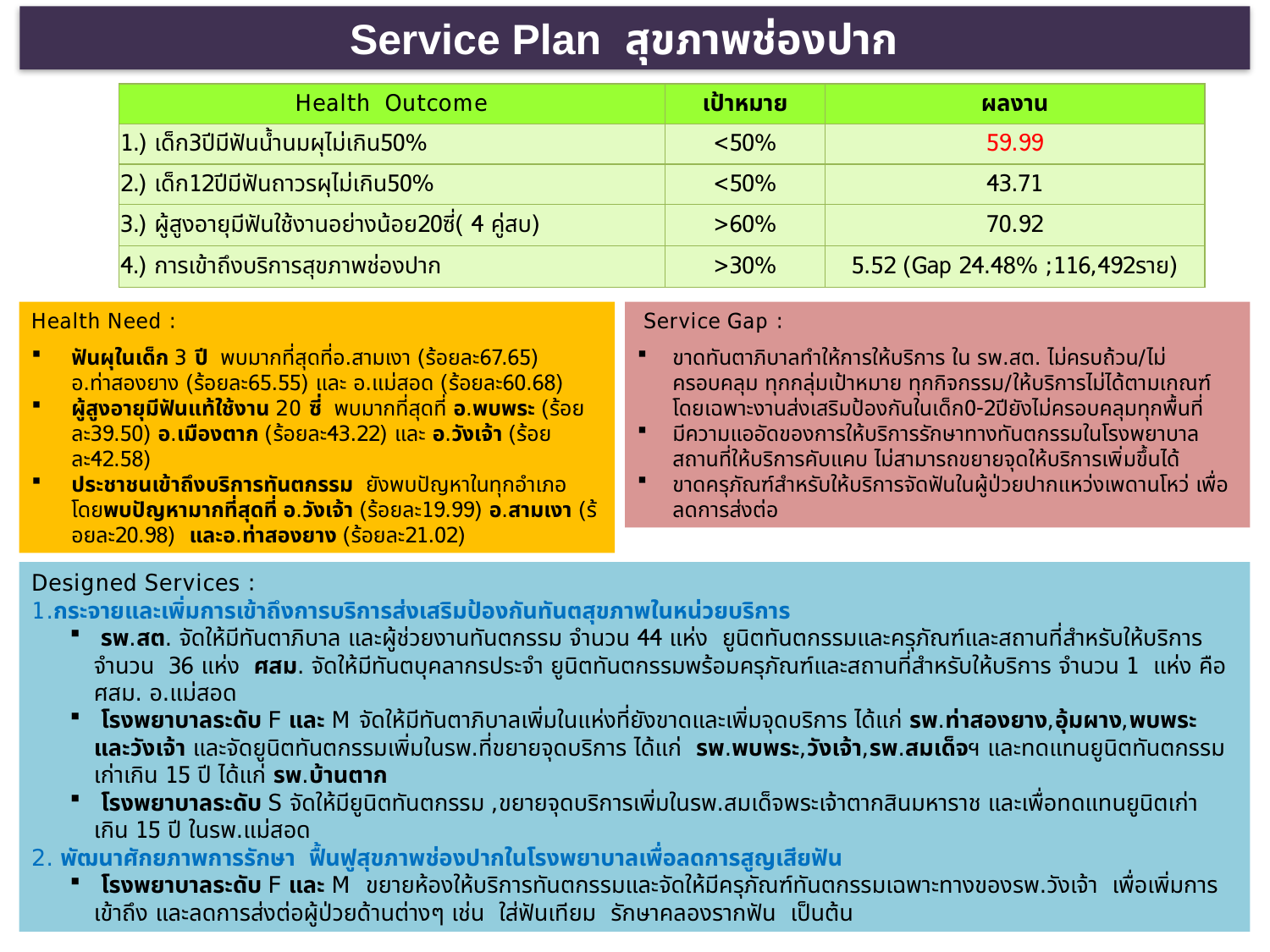

Service Plan  สุขภาพช่องปาก
| Health Outcome | เป้าหมาย | ผลงาน |
| --- | --- | --- |
| 1.) เด็ก3ปีมีฟันน้ำนมผุไม่เกิน50% | <50% | 59.99 |
| 2.) เด็ก12ปีมีฟันถาวรผุไม่เกิน50% | <50% | 43.71 |
| 3.) ผู้สูงอายุมีฟันใช้งานอย่างน้อย20ซี่( 4 คู่สบ) | >60% | 70.92 |
| 4.) การเข้าถึงบริการสุขภาพช่องปาก | >30% | 5.52 (Gap 24.48% ;116,492ราย) |
Health Need :
ฟันผุในเด็ก 3 ปี  พบมากที่สุดที่อ.สามเงา (ร้อยละ67.65) อ.ท่าสองยาง (ร้อยละ65.55) และ อ.แม่สอด (ร้อยละ60.68)
ผู้สูงอายุมีฟันแท้ใช้งาน 20 ซี่  พบมากที่สุดที่ อ.พบพระ (ร้อยละ39.50) อ.เมืองตาก (ร้อยละ43.22) และ อ.วังเจ้า (ร้อยละ42.58)
ประชาชนเข้าถึงบริการทันตกรรม  ยังพบปัญหาในทุกอำเภอ โดยพบปัญหามากที่สุดที่ อ.วังเจ้า (ร้อยละ19.99) อ.สามเงา (ร้อยละ20.98)  และอ.ท่าสองยาง (ร้อยละ21.02)
 Service Gap :
ขาดทันตาภิบาลทำให้การให้บริการ ใน รพ.สต. ไม่ครบถ้วน/ไม่ครอบคลุม ทุกกลุ่มเป้าหมาย ทุกกิจกรรม/ให้บริการไม่ได้ตามเกณฑ์ โดยเฉพาะงานส่งเสริมป้องกันในเด็ก0-2ปียังไม่ครอบคลุมทุกพื้นที่
มีความแออัดของการให้บริการรักษาทางทันตกรรมในโรงพยาบาล สถานที่ให้บริการคับแคบ ไม่สามารถขยายจุดให้บริการเพิ่มขึ้นได้
ขาดครุภัณฑ์สำหรับให้บริการจัดฟันในผู้ป่วยปากแหว่งเพดานโหว่ เพื่อลดการส่งต่อ
Designed Services :
1.กระจายและเพิ่มการเข้าถึงการบริการส่งเสริมป้องกันทันตสุขภาพในหน่วยบริการ
 รพ.สต. จัดให้มีทันตาภิบาล และผู้ช่วยงานทันตกรรม จำนวน 44 แห่ง  ยูนิตทันตกรรมและครุภัณฑ์และสถานที่สำหรับให้บริการ จำนวน  36 แห่ง  ศสม. จัดให้มีทันตบุคลากรประจำ ยูนิตทันตกรรมพร้อมครุภัณฑ์และสถานที่สำหรับให้บริการ จำนวน 1  แห่ง คือ ศสม. อ.แม่สอด
 โรงพยาบาลระดับ F และ M จัดให้มีทันตาภิบาลเพิ่มในแห่งที่ยังขาดและเพิ่มจุดบริการ ได้แก่ รพ.ท่าสองยาง,อุ้มผาง,พบพระ และวังเจ้า และจัดยูนิตทันตกรรมเพิ่มในรพ.ที่ขยายจุดบริการ ได้แก่  รพ.พบพระ,วังเจ้า,รพ.สมเด็จฯ และทดแทนยูนิตทันตกรรมเก่าเกิน 15 ปี ได้แก่ รพ.บ้านตาก
 โรงพยาบาลระดับ S จัดให้มียูนิตทันตกรรม ,ขยายจุดบริการเพิ่มในรพ.สมเด็จพระเจ้าตากสินมหาราช และเพื่อทดแทนยูนิตเก่า เกิน 15 ปี ในรพ.แม่สอด
2. พัฒนาศักยภาพการรักษา  ฟื้นฟูสุขภาพช่องปากในโรงพยาบาลเพื่อลดการสูญเสียฟัน
 โรงพยาบาลระดับ F และ M  ขยายห้องให้บริการทันตกรรมและจัดให้มีครุภัณฑ์ทันตกรรมเฉพาะทางของรพ.วังเจ้า  เพื่อเพิ่มการเข้าถึง และลดการส่งต่อผู้ป่วยด้านต่างๆ เช่น  ใส่ฟันเทียม  รักษาคลองรากฟัน  เป็นต้น